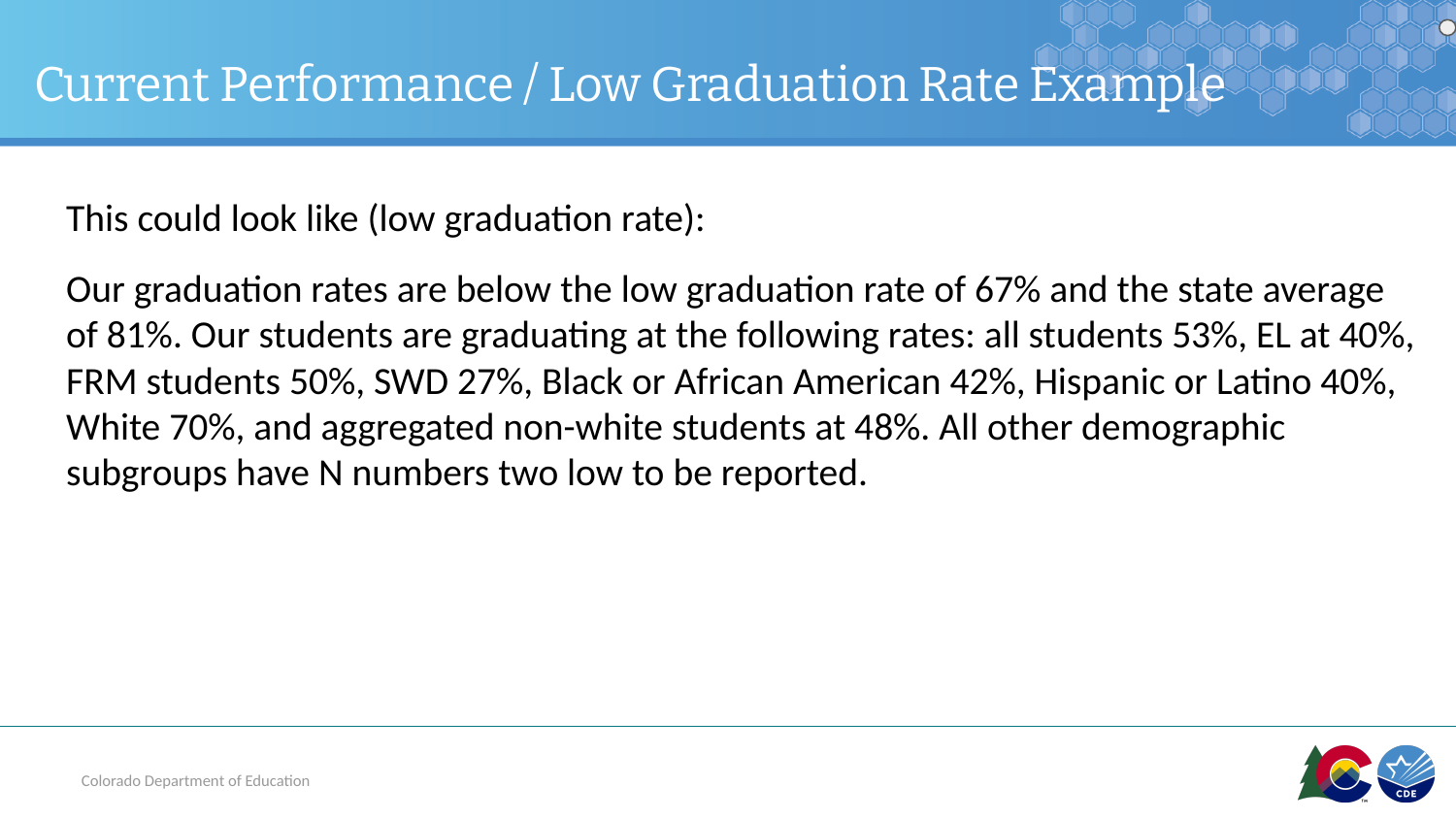

# Current Performance / Low Graduation Rate Example
This could look like (low graduation rate):
Our graduation rates are below the low graduation rate of 67% and the state average of 81%. Our students are graduating at the following rates: all students 53%, EL at 40%, FRM students 50%, SWD 27%, Black or African American 42%, Hispanic or Latino 40%, White 70%, and aggregated non-white students at 48%. All other demographic subgroups have N numbers two low to be reported.